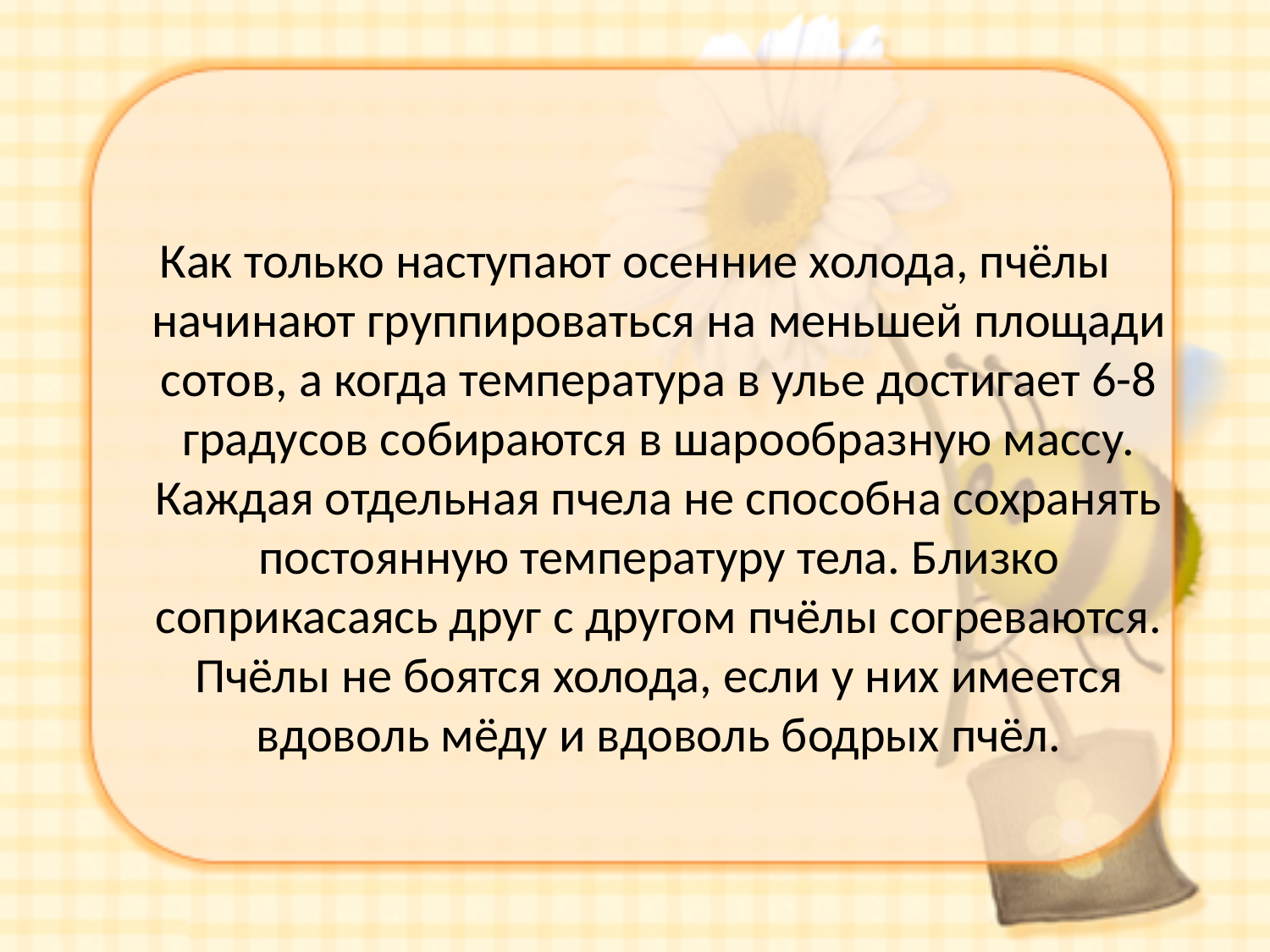

#
Как только наступают осенние холода, пчёлы начинают группироваться на меньшей площади сотов, а когда температура в улье достигает 6-8 градусов собираются в шарообразную массу. Каждая отдельная пчела не способна сохранять постоянную температуру тела. Близко соприкасаясь друг с другом пчёлы согреваются. Пчёлы не боятся холода, если у них имеется вдоволь мёду и вдоволь бодрых пчёл.